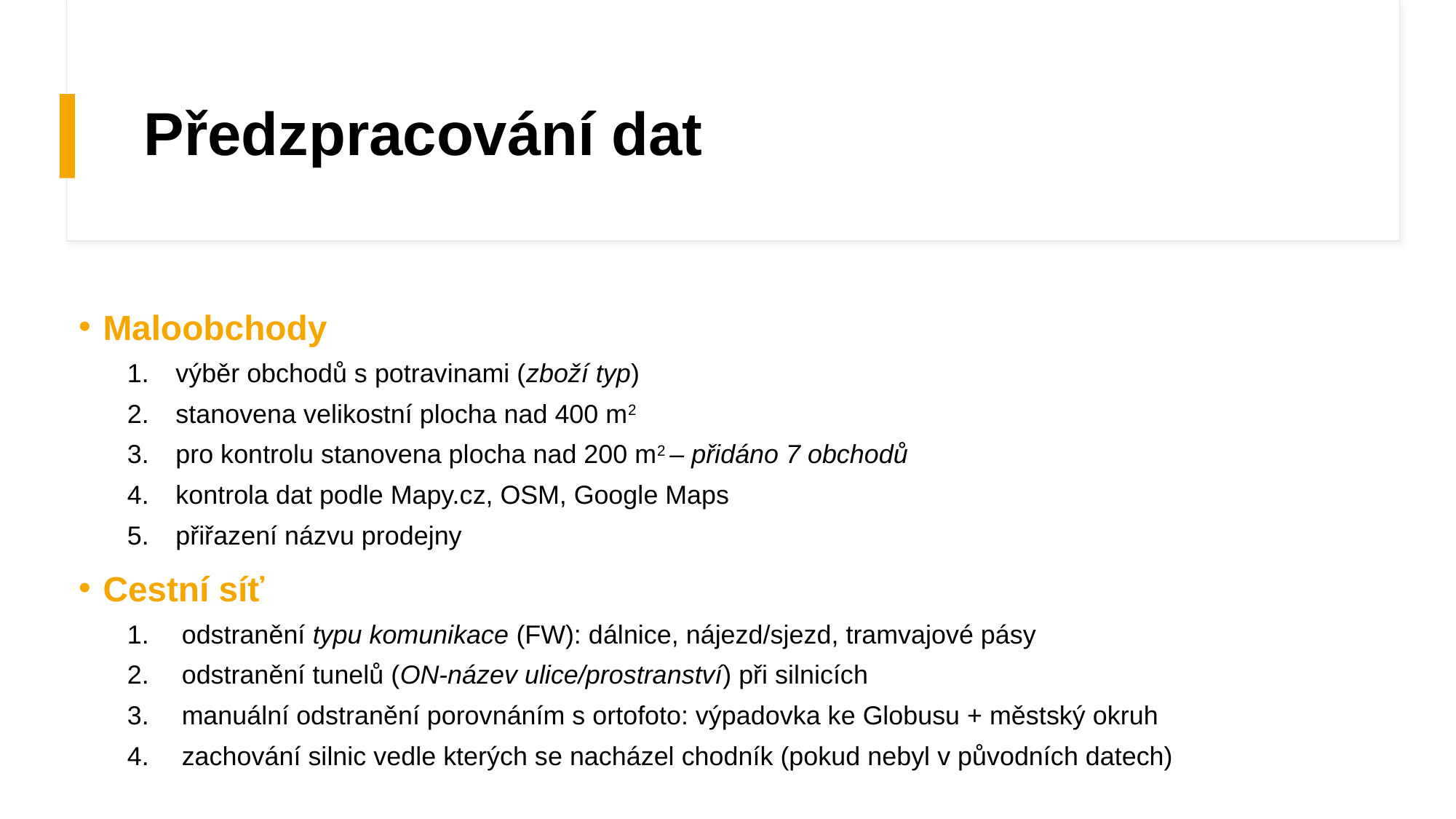

# Předzpracování dat
Maloobchody
výběr obchodů s potravinami (zboží typ)
stanovena velikostní plocha nad 400 m2
pro kontrolu stanovena plocha nad 200 m2 – přidáno 7 obchodů
kontrola dat podle Mapy.cz, OSM, Google Maps
přiřazení názvu prodejny
Cestní síť
odstranění typu komunikace (FW): dálnice, nájezd/sjezd, tramvajové pásy
odstranění tunelů (ON-název ulice/prostranství) při silnicích
manuální odstranění porovnáním s ortofoto: výpadovka ke Globusu + městský okruh
zachování silnic vedle kterých se nacházel chodník (pokud nebyl v původních datech)